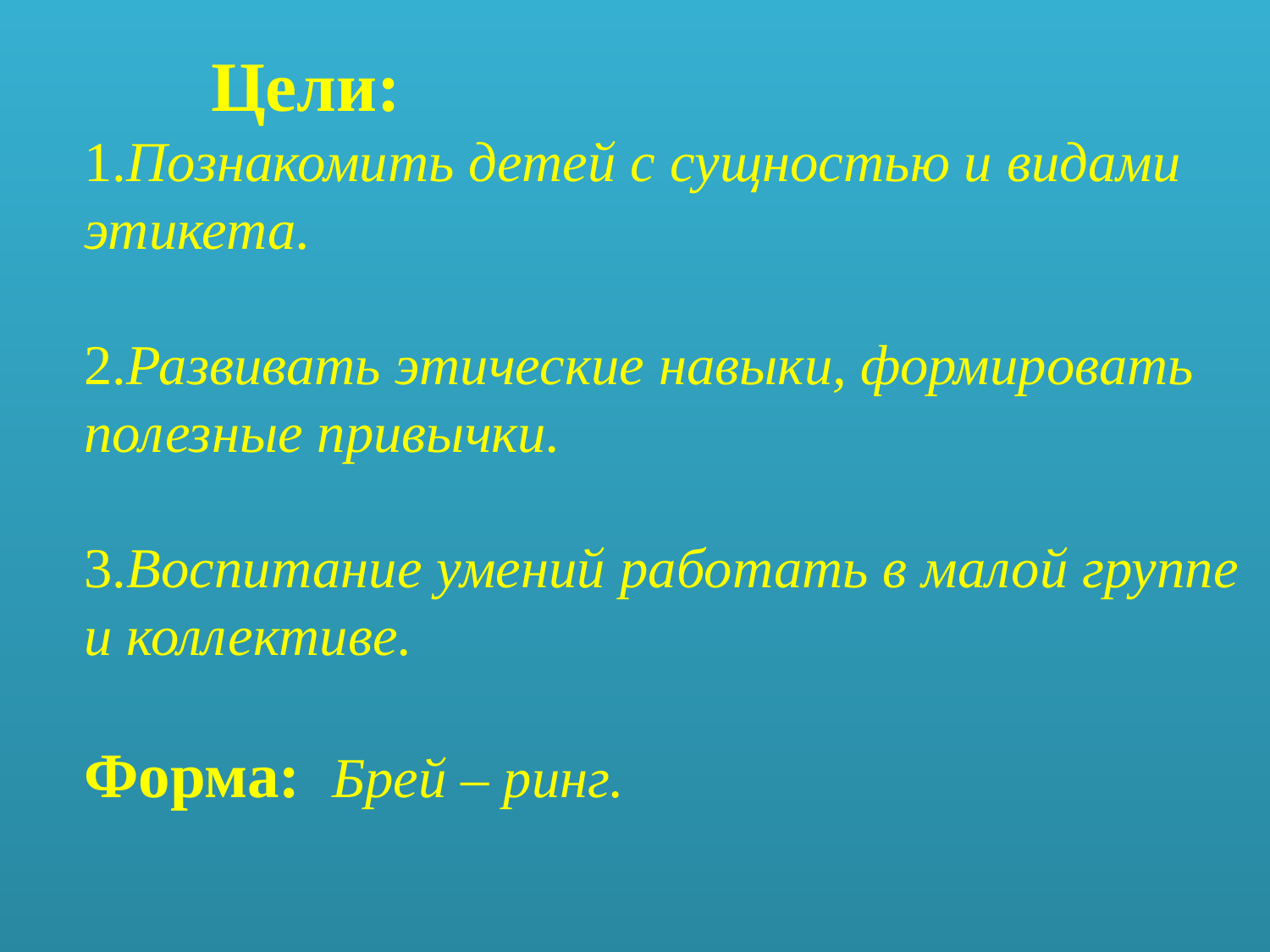

# Цели: 1.Познакомить детей с сущностью и видами этикета. 2.Развивать этические навыки, формировать полезные привычки. 3.Воспитание умений работать в малой группе и коллективе.   Форма:  Брей – ринг.